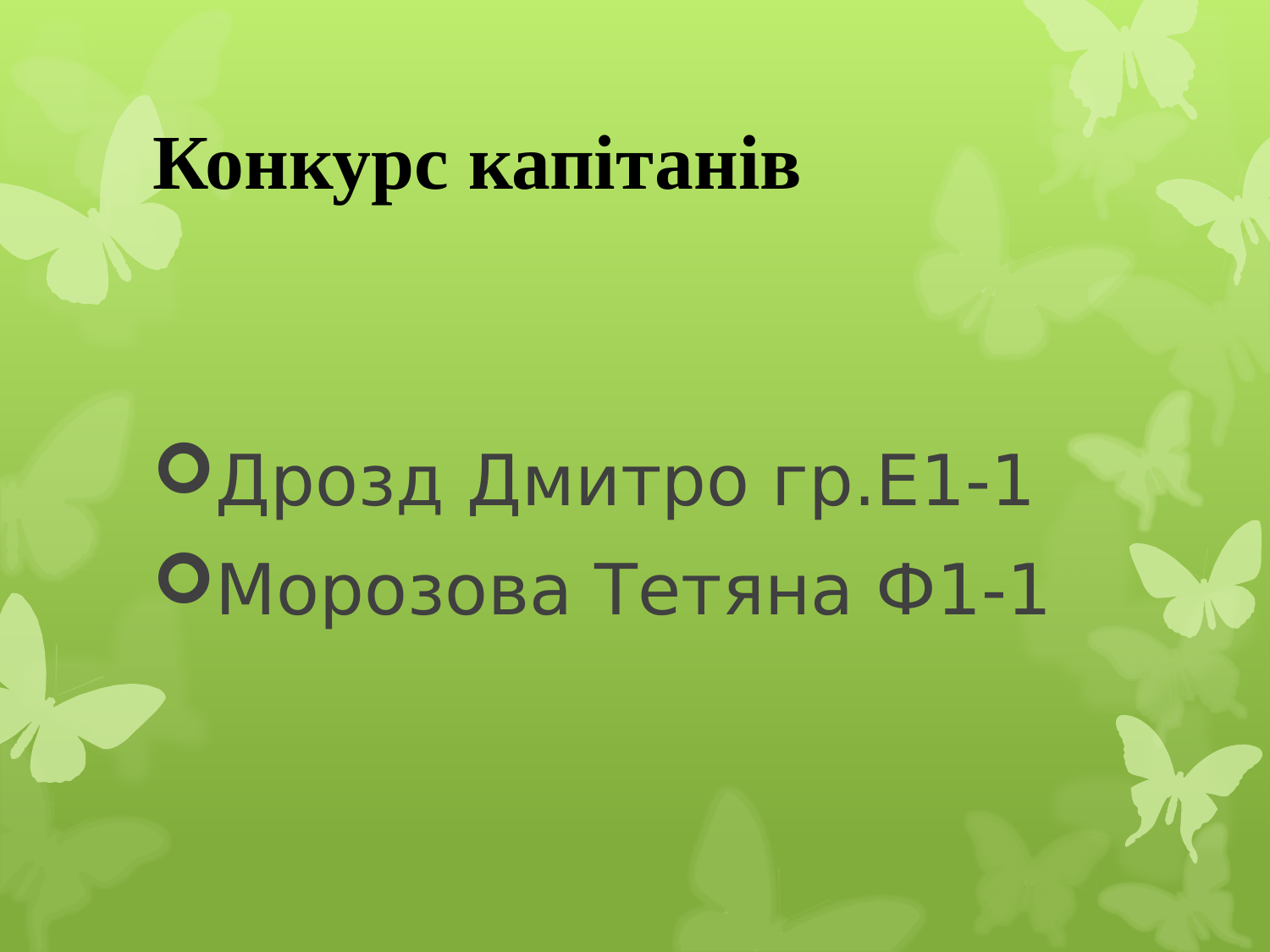

# Конкурс капітанів
Дрозд Дмитро гр.Е1-1
Морозова Тетяна Ф1-1